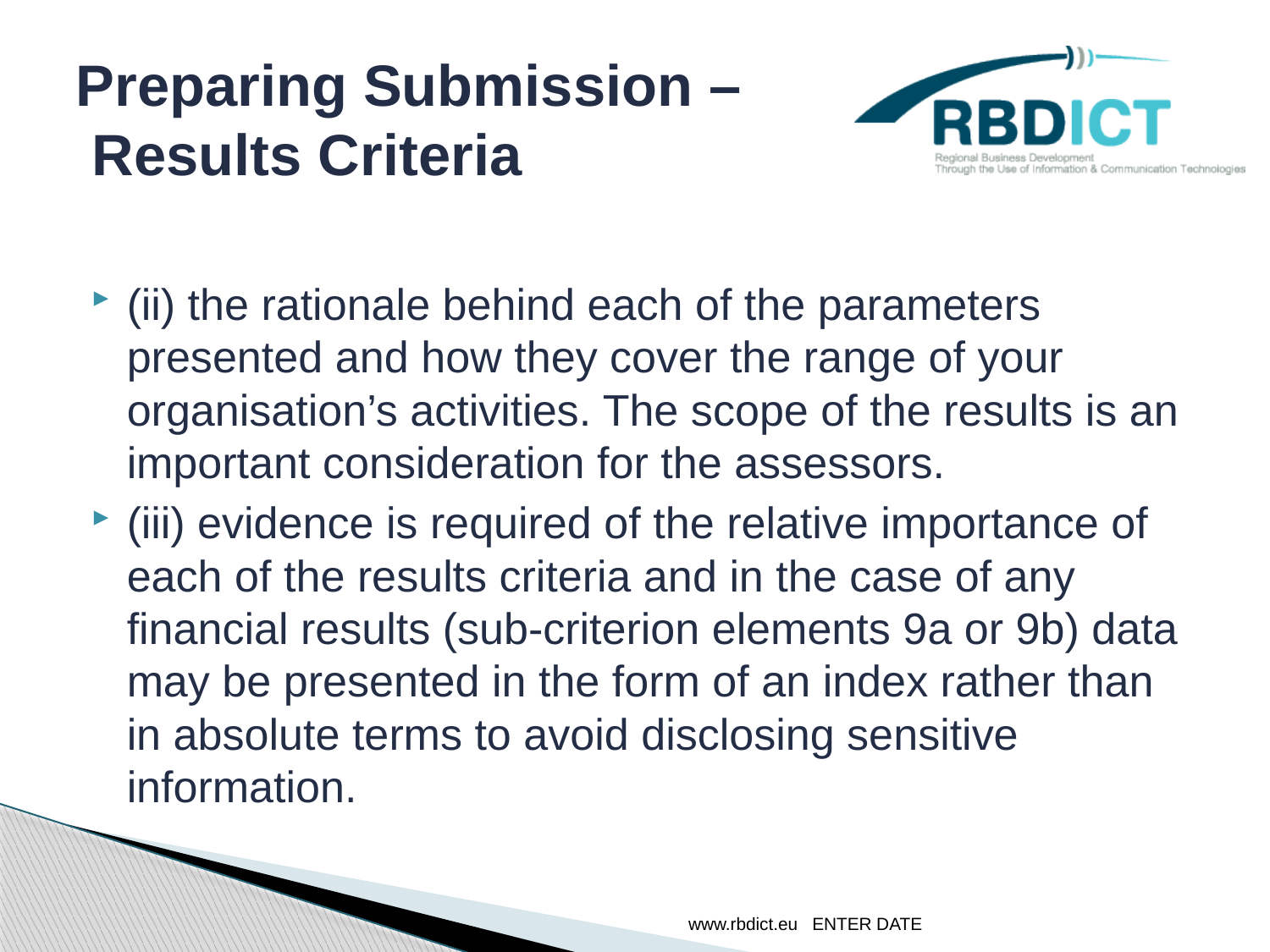

# Preparing Submission – Results Criteria

(ii) the rationale behind each of the parameters presented and how they cover the range of your organisation’s activities. The scope of the results is an important consideration for the assessors.
(iii) evidence is required of the relative importance of each of the results criteria and in the case of any financial results (sub-criterion elements 9a or 9b) data may be presented in the form of an index rather than in absolute terms to avoid disclosing sensitive information.
www.rbdict.eu   ENTER DATE